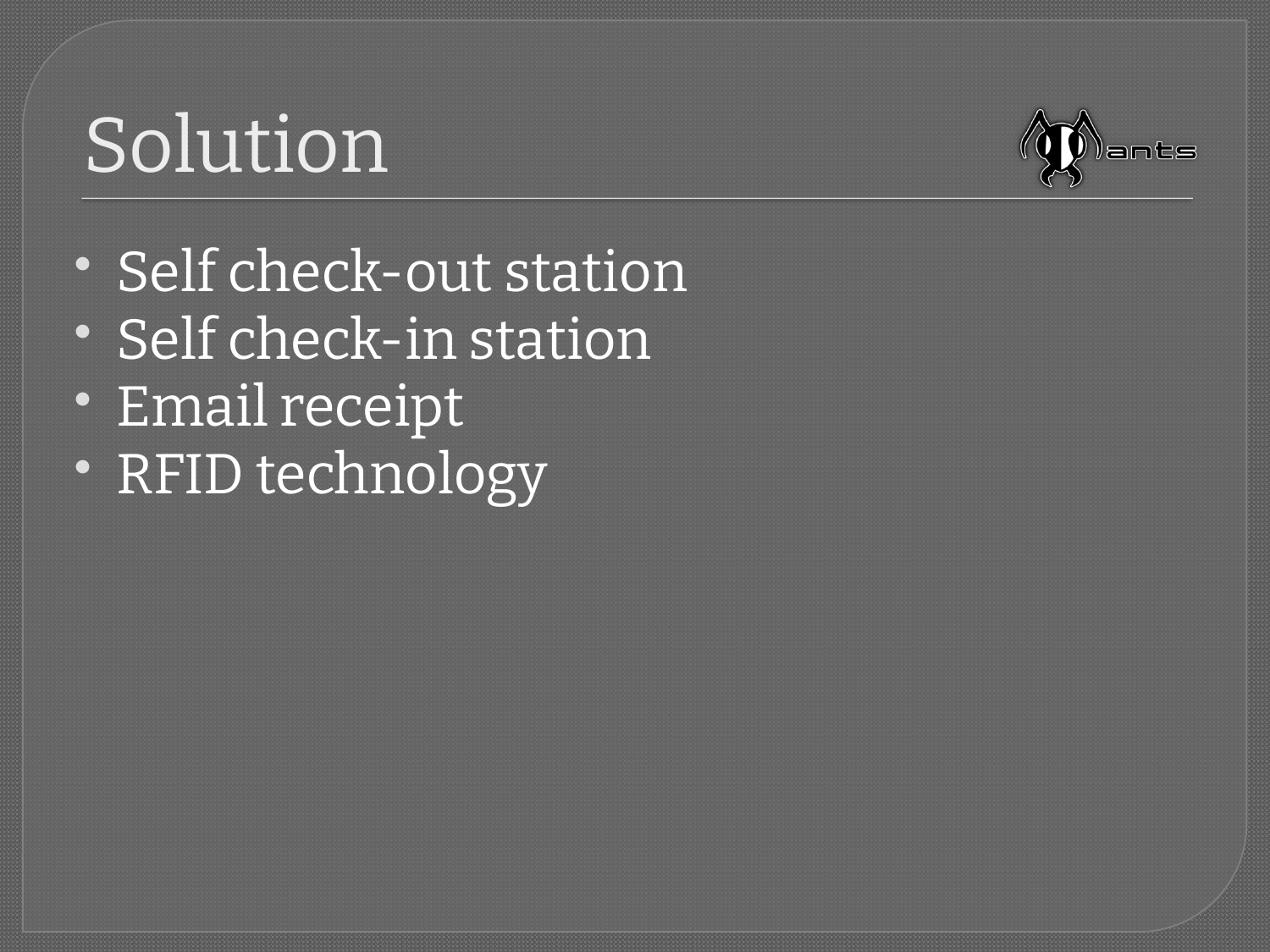

# Solution
Self check-out station
Self check-in station
Email receipt
RFID technology